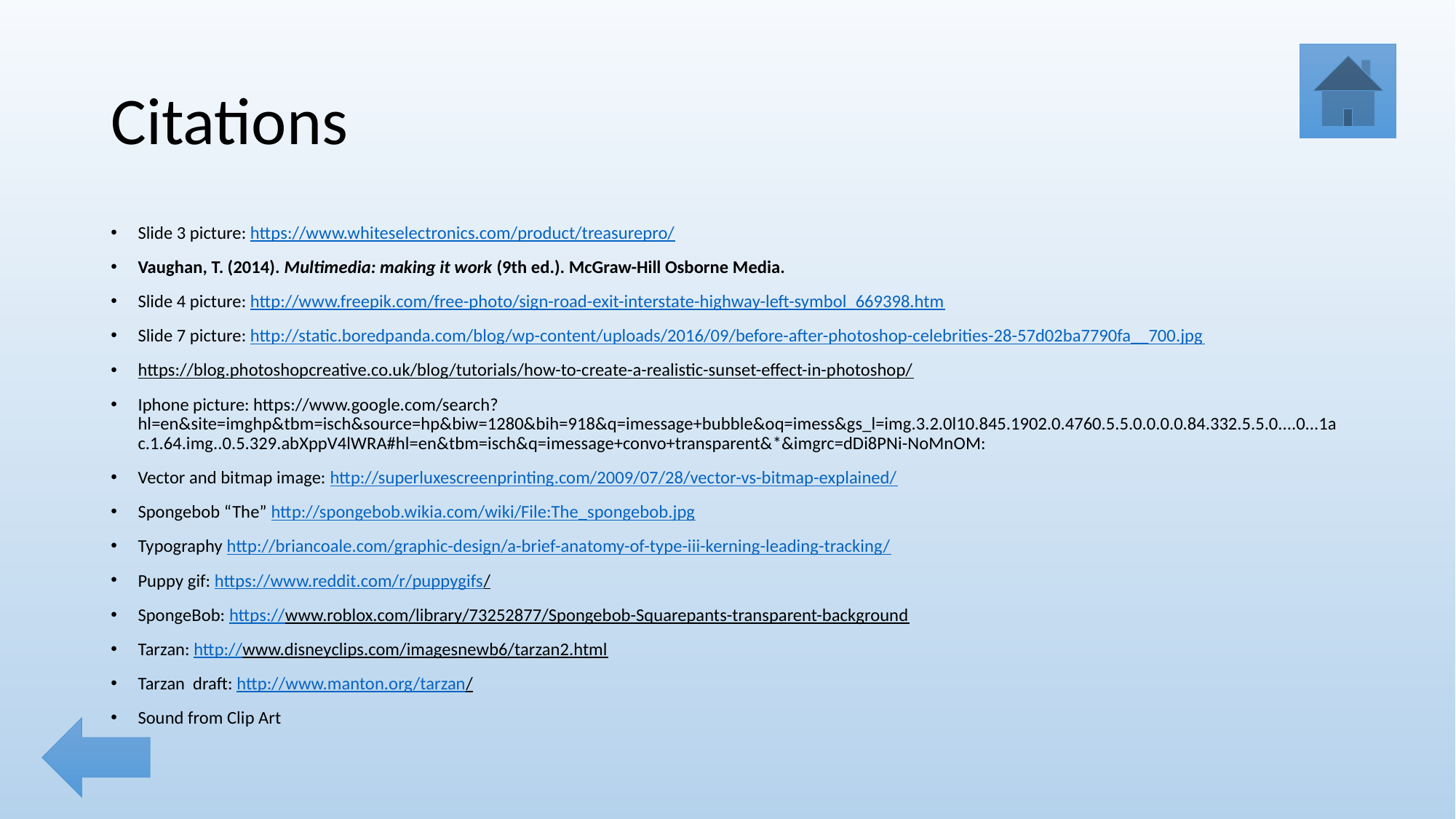

# Citations

Slide 3 picture: https://www.whiteselectronics.com/product/treasurepro/
Vaughan, T. (2014). Multimedia: making it work (9th ed.). McGraw-Hill Osborne Media.
Slide 4 picture: http://www.freepik.com/free-photo/sign-road-exit-interstate-highway-left-symbol_669398.htm
Slide 7 picture: http://static.boredpanda.com/blog/wp-content/uploads/2016/09/before-after-photoshop-celebrities-28-57d02ba7790fa__700.jpg
https://blog.photoshopcreative.co.uk/blog/tutorials/how-to-create-a-realistic-sunset-effect-in-photoshop/
Iphone picture: https://www.google.com/search?hl=en&site=imghp&tbm=isch&source=hp&biw=1280&bih=918&q=imessage+bubble&oq=imess&gs_l=img.3.2.0l10.845.1902.0.4760.5.5.0.0.0.0.84.332.5.5.0....0...1ac.1.64.img..0.5.329.abXppV4lWRA#hl=en&tbm=isch&q=imessage+convo+transparent&*&imgrc=dDi8PNi-NoMnOM:
Vector and bitmap image: http://superluxescreenprinting.com/2009/07/28/vector-vs-bitmap-explained/
Spongebob “The” http://spongebob.wikia.com/wiki/File:The_spongebob.jpg
Typography http://briancoale.com/graphic-design/a-brief-anatomy-of-type-iii-kerning-leading-tracking/
Puppy gif: https://www.reddit.com/r/puppygifs/
SpongeBob: https://www.roblox.com/library/73252877/Spongebob-Squarepants-transparent-background
Tarzan: http://www.disneyclips.com/imagesnewb6/tarzan2.html
Tarzan  draft: http://www.manton.org/tarzan/
Sound from Clip Art